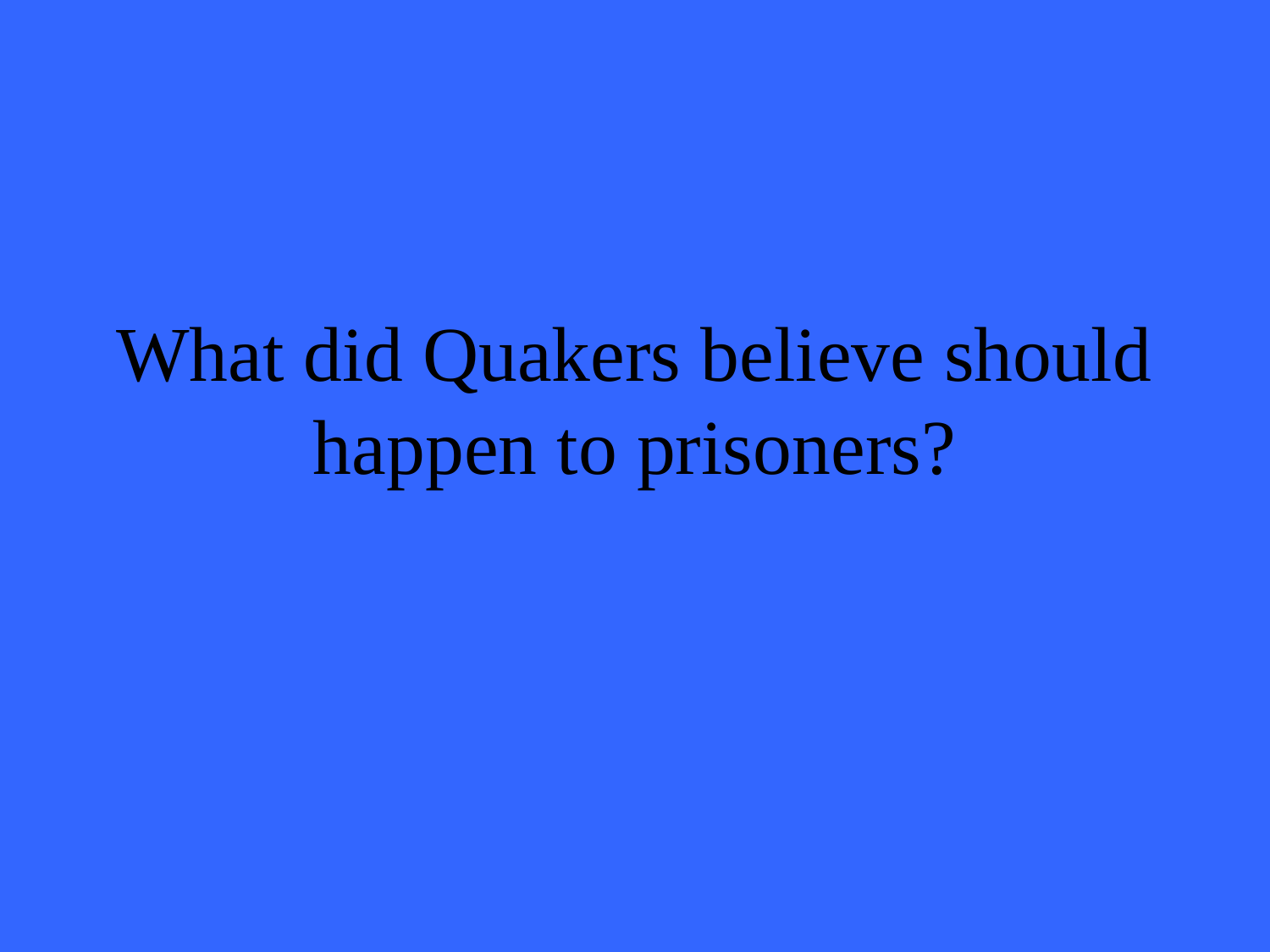

# What did Quakers believe should happen to prisoners?